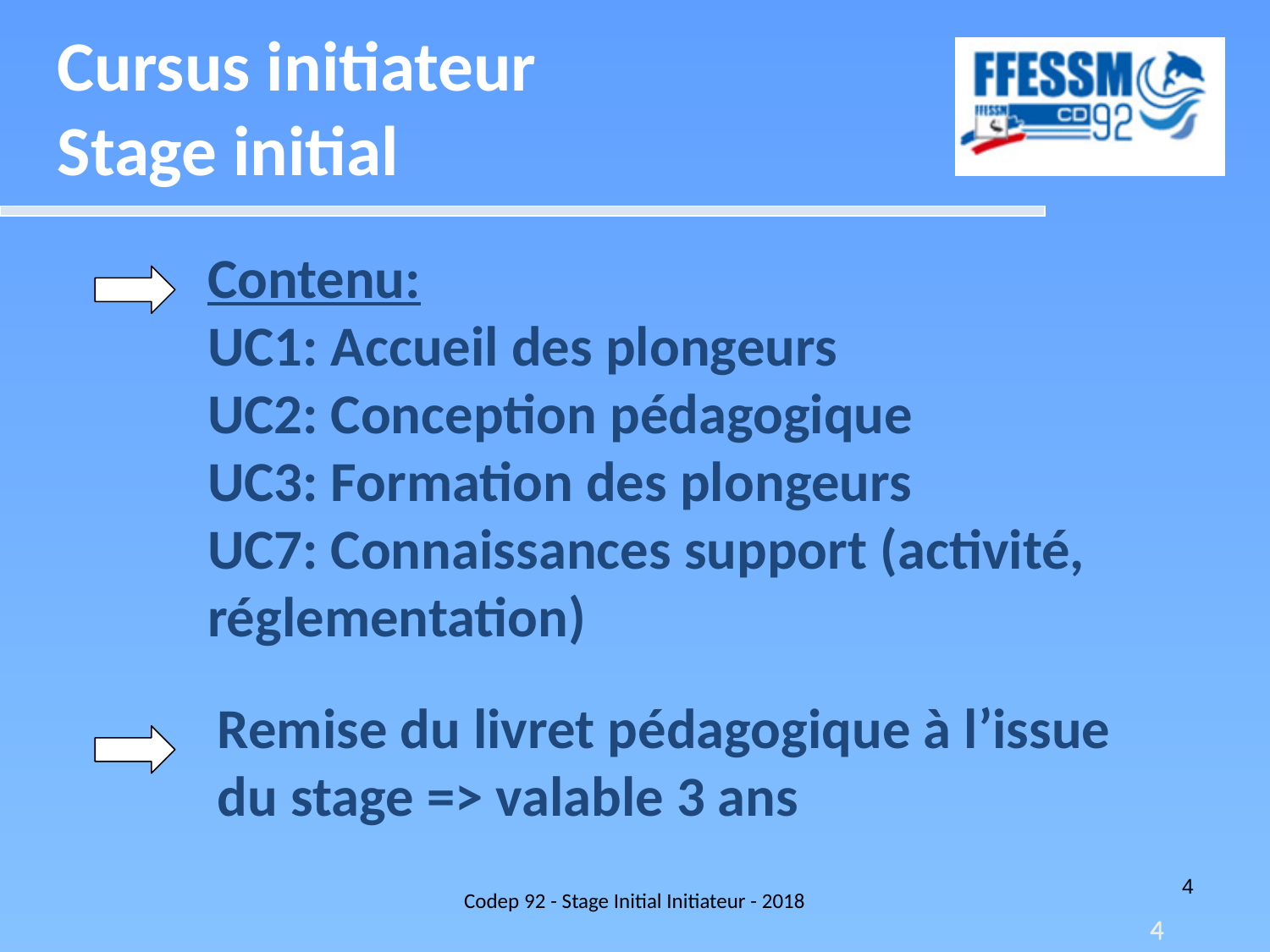

Cursus initiateur
Stage initial
Contenu:
UC1: Accueil des plongeurs
UC2: Conception pédagogique
UC3: Formation des plongeurs
UC7: Connaissances support (activité, réglementation)

Remise du livret pédagogique à l’issue du stage => valable 3 ans

Codep 92 - Stage Initial Initiateur - 2018
4
4